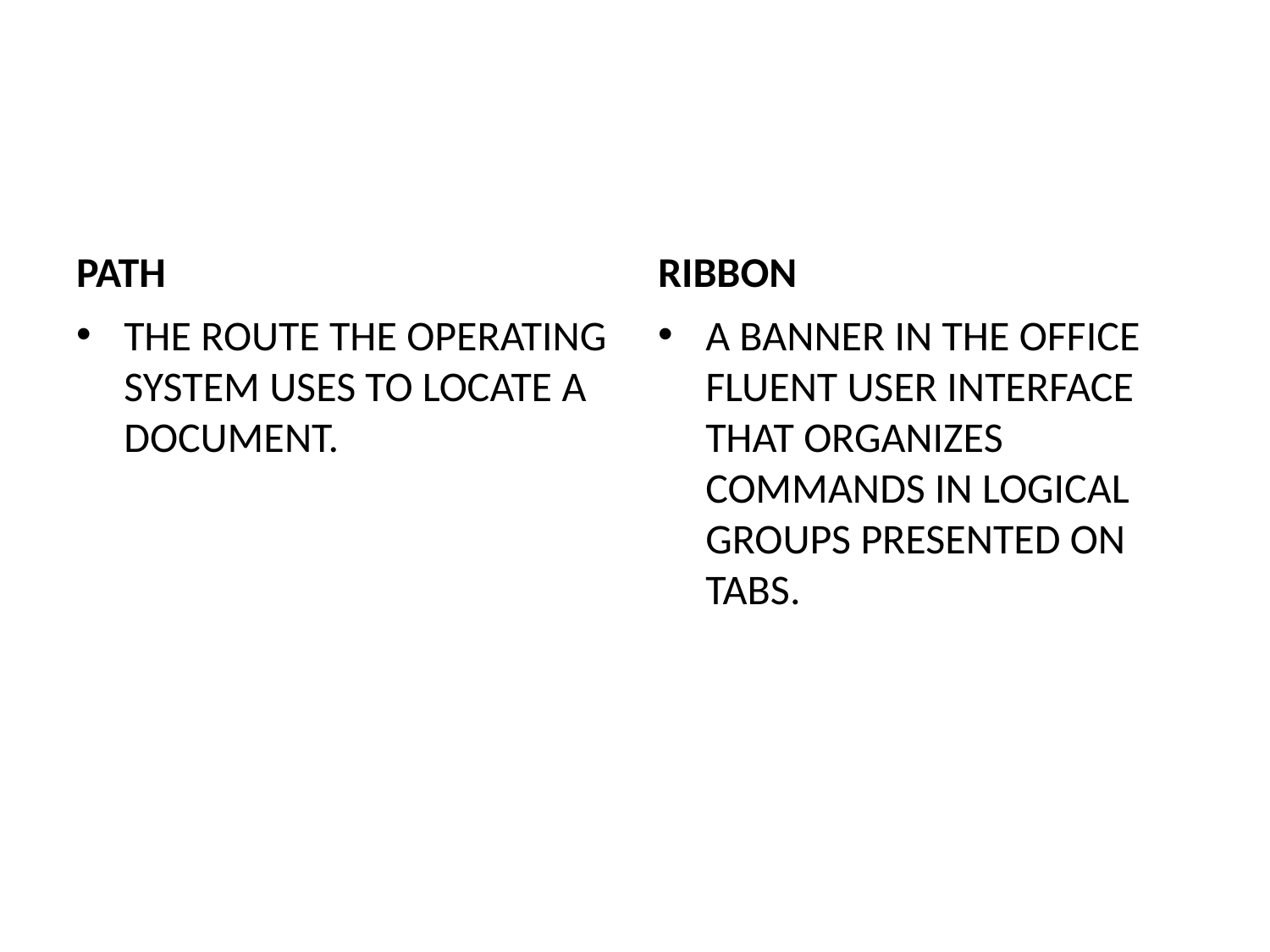

#
PATH
RIBBON
THE ROUTE THE OPERATING SYSTEM USES TO LOCATE A DOCUMENT.
A BANNER IN THE OFFICE FLUENT USER INTERFACE THAT ORGANIZES COMMANDS IN LOGICAL GROUPS PRESENTED ON TABS.